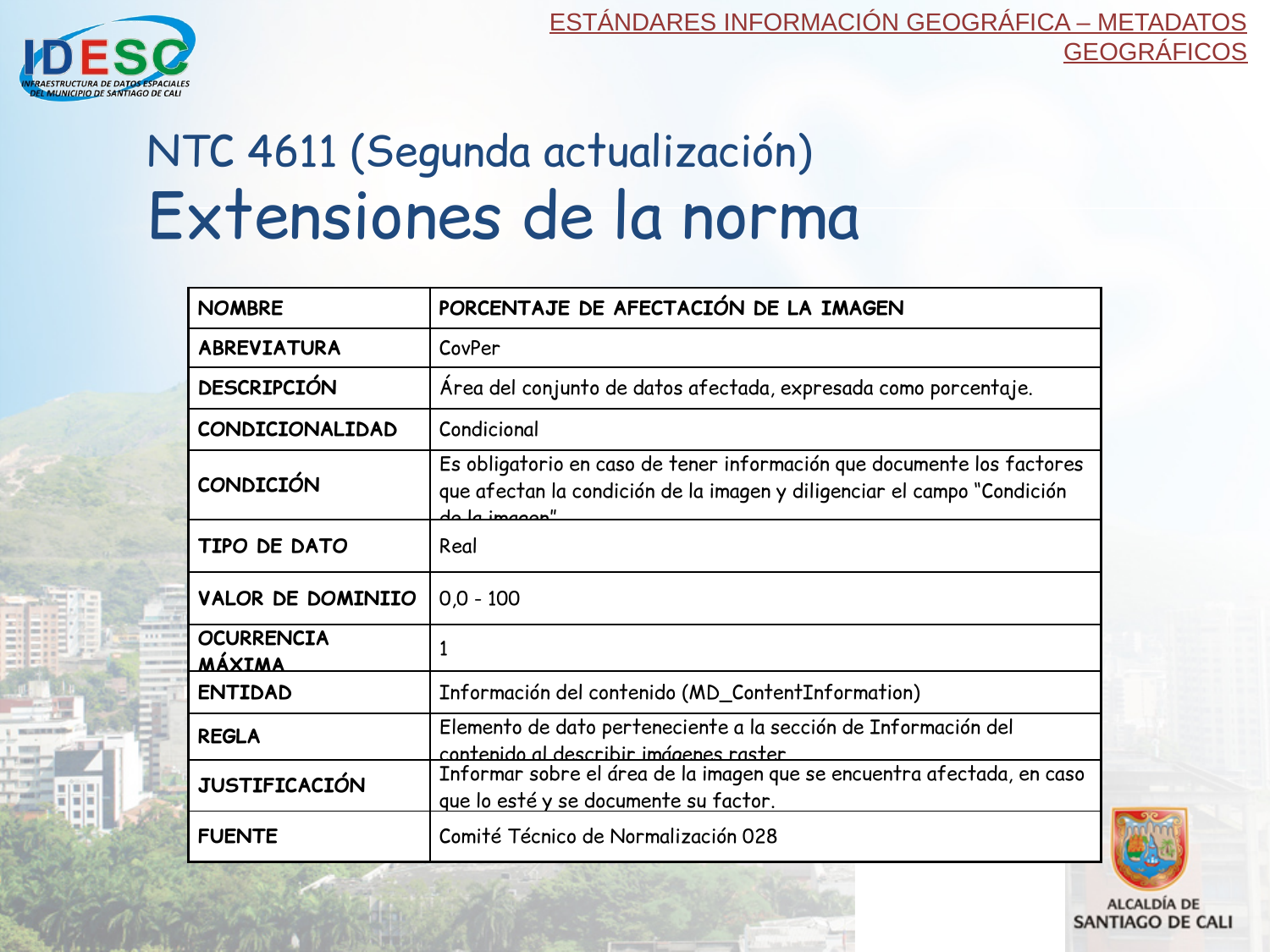

ESTÁNDARES INFORMACIÓN GEOGRÁFICA – METADATOS GEOGRÁFICOS
NTC 4611 (Segunda actualización)
Extensiones de la norma
| NOMBRE | PORCENTAJE DE AFECTACIÓN DE LA IMAGEN |
| --- | --- |
| ABREVIATURA | CovPer |
| DESCRIPCIÓN | Área del conjunto de datos afectada, expresada como porcentaje. |
| CONDICIONALIDAD | Condicional |
| CONDICIÓN | Es obligatorio en caso de tener información que documente los factores que afectan la condición de la imagen y diligenciar el campo “Condición de la imagen”. |
| TIPO DE DATO | Real |
| VALOR DE DOMINIIO | 0,0 - 100 |
| OCURRENCIA MÁXIMA | 1 |
| ENTIDAD | Información del contenido (MD\_ContentInformation) |
| REGLA | Elemento de dato perteneciente a la sección de Información del contenido al describir imágenes raster. |
| JUSTIFICACIÓN | Informar sobre el área de la imagen que se encuentra afectada, en caso que lo esté y se documente su factor. |
| FUENTE | Comité Técnico de Normalización 028 |